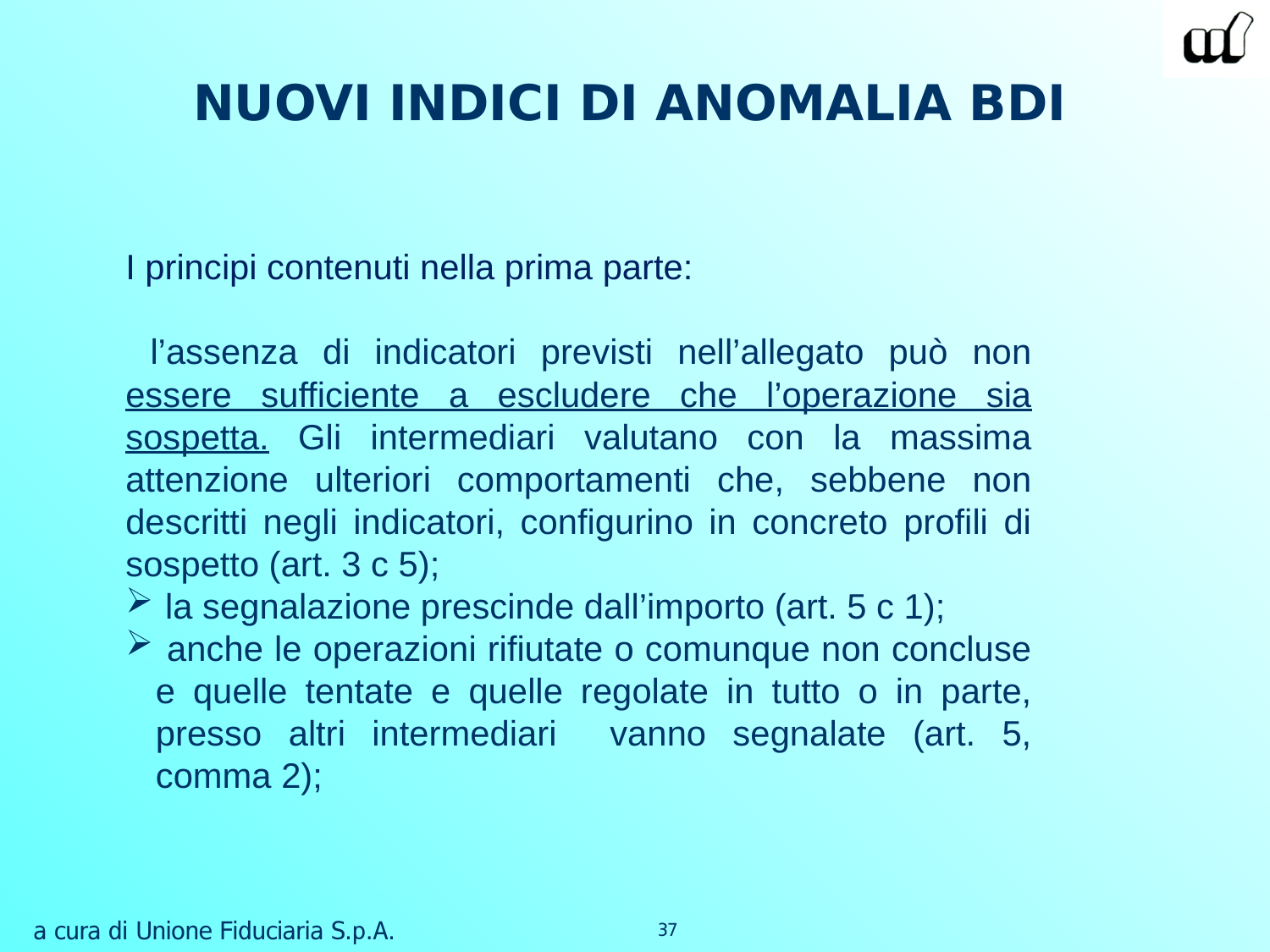

NUOVI INDICI DI ANOMALIA BDI

I principi contenuti nella prima parte:

 l’assenza di indicatori previsti nell’allegato può non essere sufficiente a escludere che l’operazione sia sospetta. Gli intermediari valutano con la massima attenzione ulteriori comportamenti che, sebbene non descritti negli indicatori, configurino in concreto profili di sospetto (art. 3 c 5);
 la segnalazione prescinde dall’importo (art. 5 c 1);
 anche le operazioni rifiutate o comunque non concluse e quelle tentate e quelle regolate in tutto o in parte, presso altri intermediari  vanno segnalate (art. 5, comma 2);